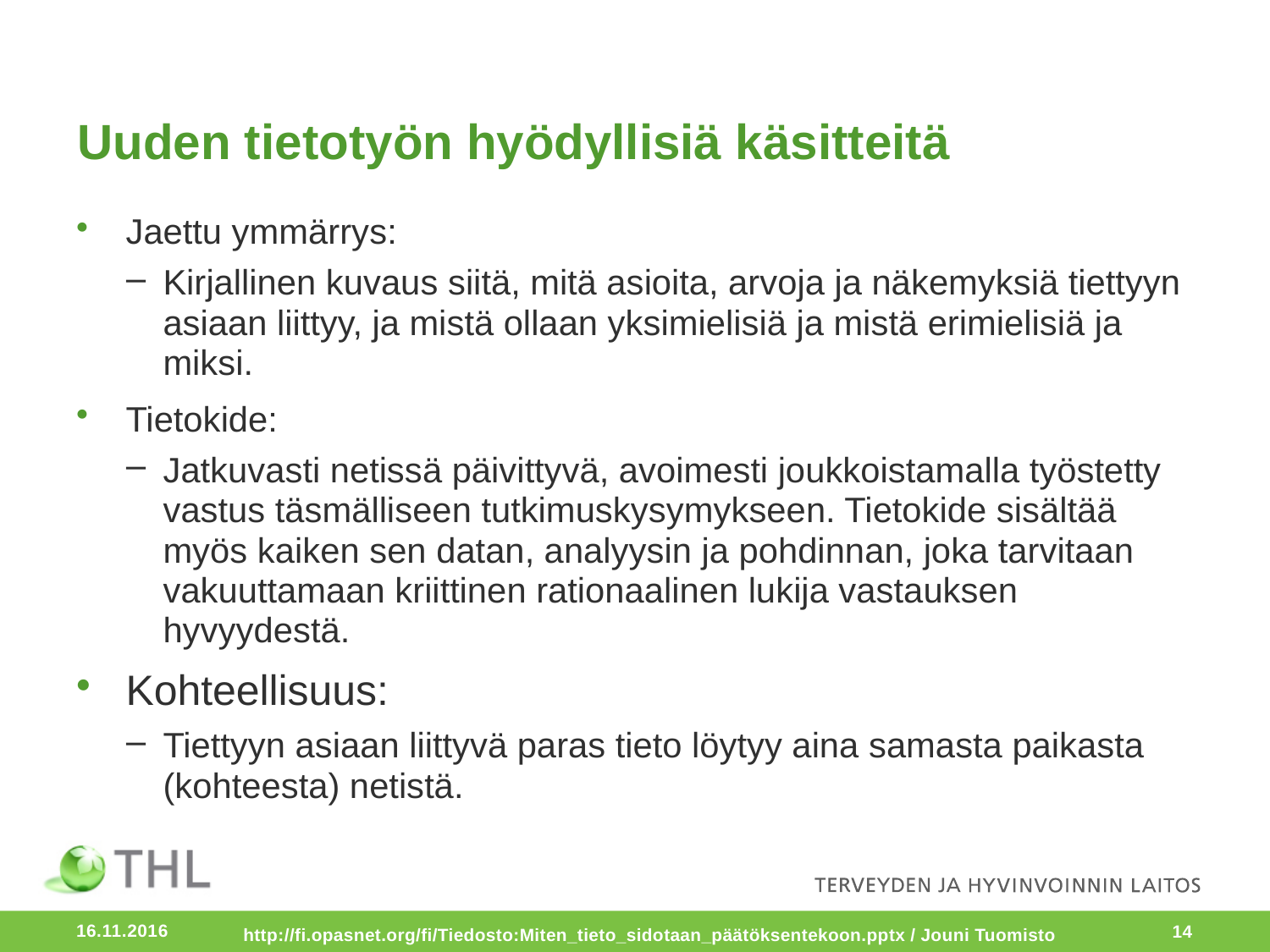

# Uuden tietotyön hyödyllisiä käsitteitä
Jaettu ymmärrys:
Kirjallinen kuvaus siitä, mitä asioita, arvoja ja näkemyksiä tiettyyn asiaan liittyy, ja mistä ollaan yksimielisiä ja mistä erimielisiä ja miksi.
Tietokide:
Jatkuvasti netissä päivittyvä, avoimesti joukkoistamalla työstetty vastus täsmälliseen tutkimuskysymykseen. Tietokide sisältää myös kaiken sen datan, analyysin ja pohdinnan, joka tarvitaan vakuuttamaan kriittinen rationaalinen lukija vastauksen hyvyydestä.
Kohteellisuus:
Tiettyyn asiaan liittyvä paras tieto löytyy aina samasta paikasta (kohteesta) netistä.
16.11.2016
http://fi.opasnet.org/fi/Tiedosto:Miten_tieto_sidotaan_päätöksentekoon.pptx / Jouni Tuomisto
14